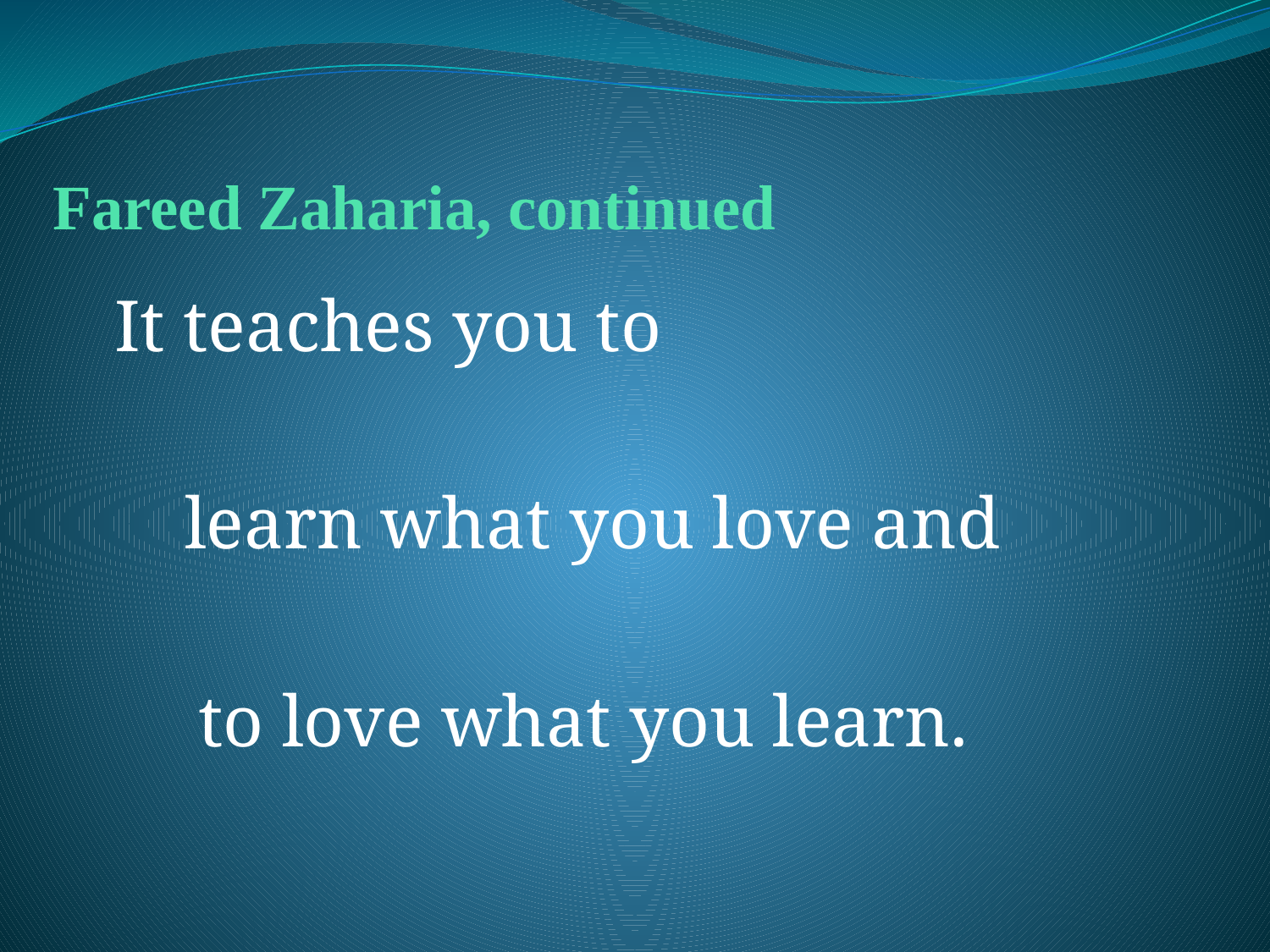

# Fareed Zaharia, continued
   It teaches you to

learn what you love and

to love what you learn.